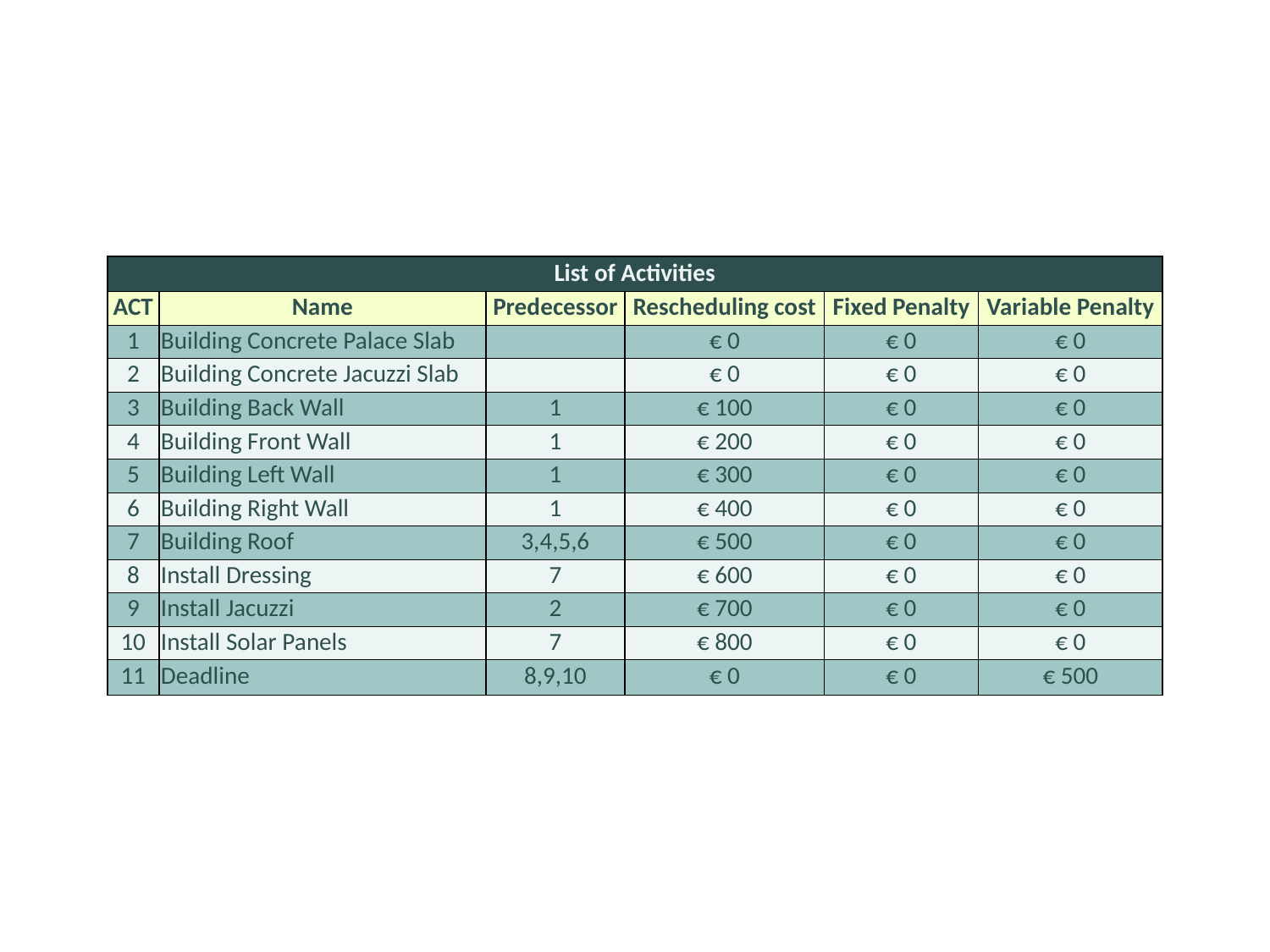

| List of Activities |  |  |  |  |  |
| --- | --- | --- | --- | --- | --- |
| ACT | Name | Predecessor | Rescheduling cost | Fixed Penalty | Variable Penalty |
| 1 | Building Concrete Palace Slab |  | € 0 | € 0 | € 0 |
| 2 | Building Concrete Jacuzzi Slab |  | € 0 | € 0 | € 0 |
| 3 | Building Back Wall | 1 | € 100 | € 0 | € 0 |
| 4 | Building Front Wall | 1 | € 200 | € 0 | € 0 |
| 5 | Building Left Wall | 1 | € 300 | € 0 | € 0 |
| 6 | Building Right Wall | 1 | € 400 | € 0 | € 0 |
| 7 | Building Roof | 3,4,5,6 | € 500 | € 0 | € 0 |
| 8 | Install Dressing | 7 | € 600 | € 0 | € 0 |
| 9 | Install Jacuzzi | 2 | € 700 | € 0 | € 0 |
| 10 | Install Solar Panels | 7 | € 800 | € 0 | € 0 |
| 11 | Deadline | 8,9,10 | € 0 | € 0 | € 500 |